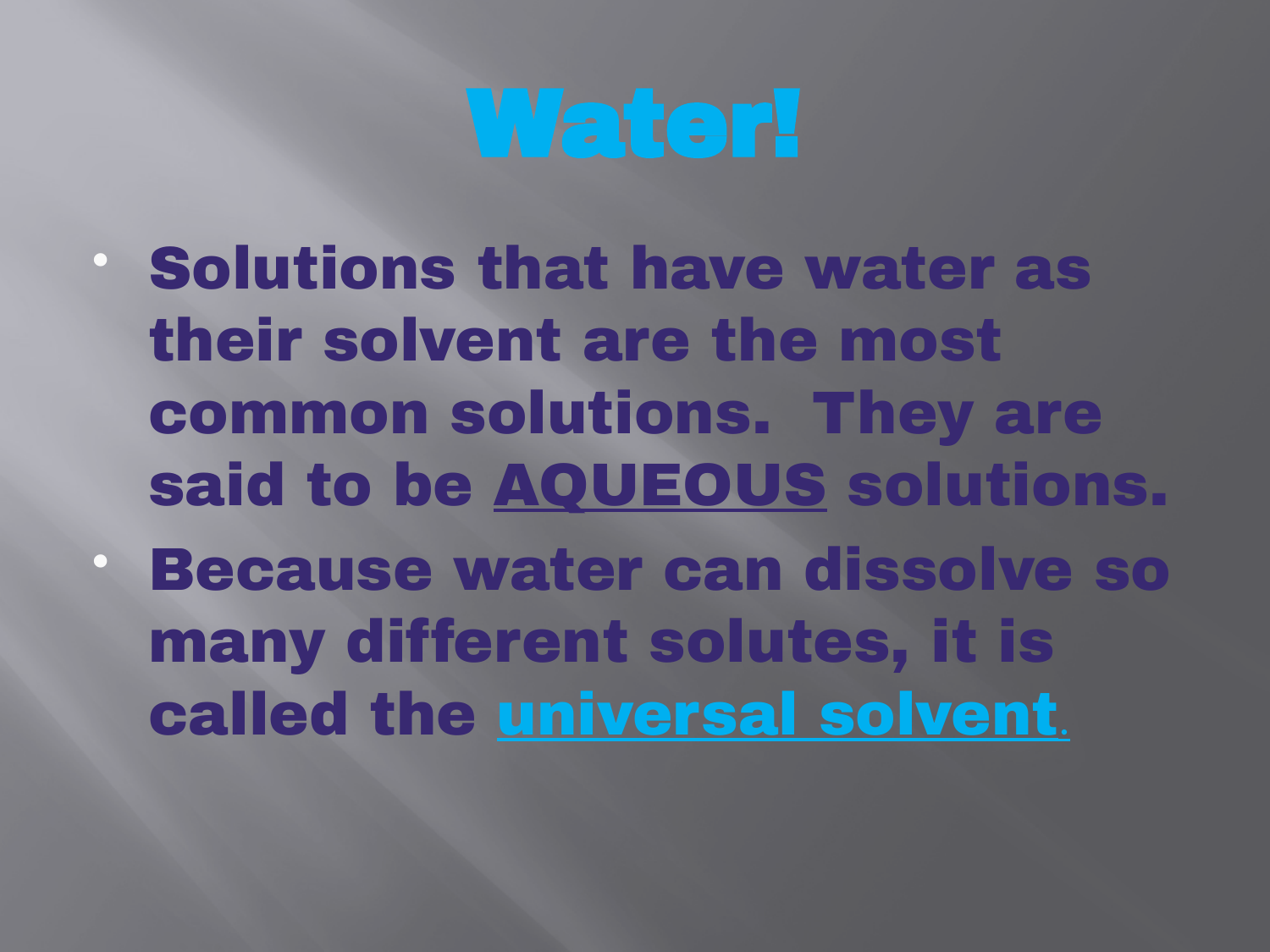

# Water!
Solutions that have water as their solvent are the most common solutions.  They are said to be AQUEOUS solutions.
Because water can dissolve so many different solutes, it is called the universal solvent.